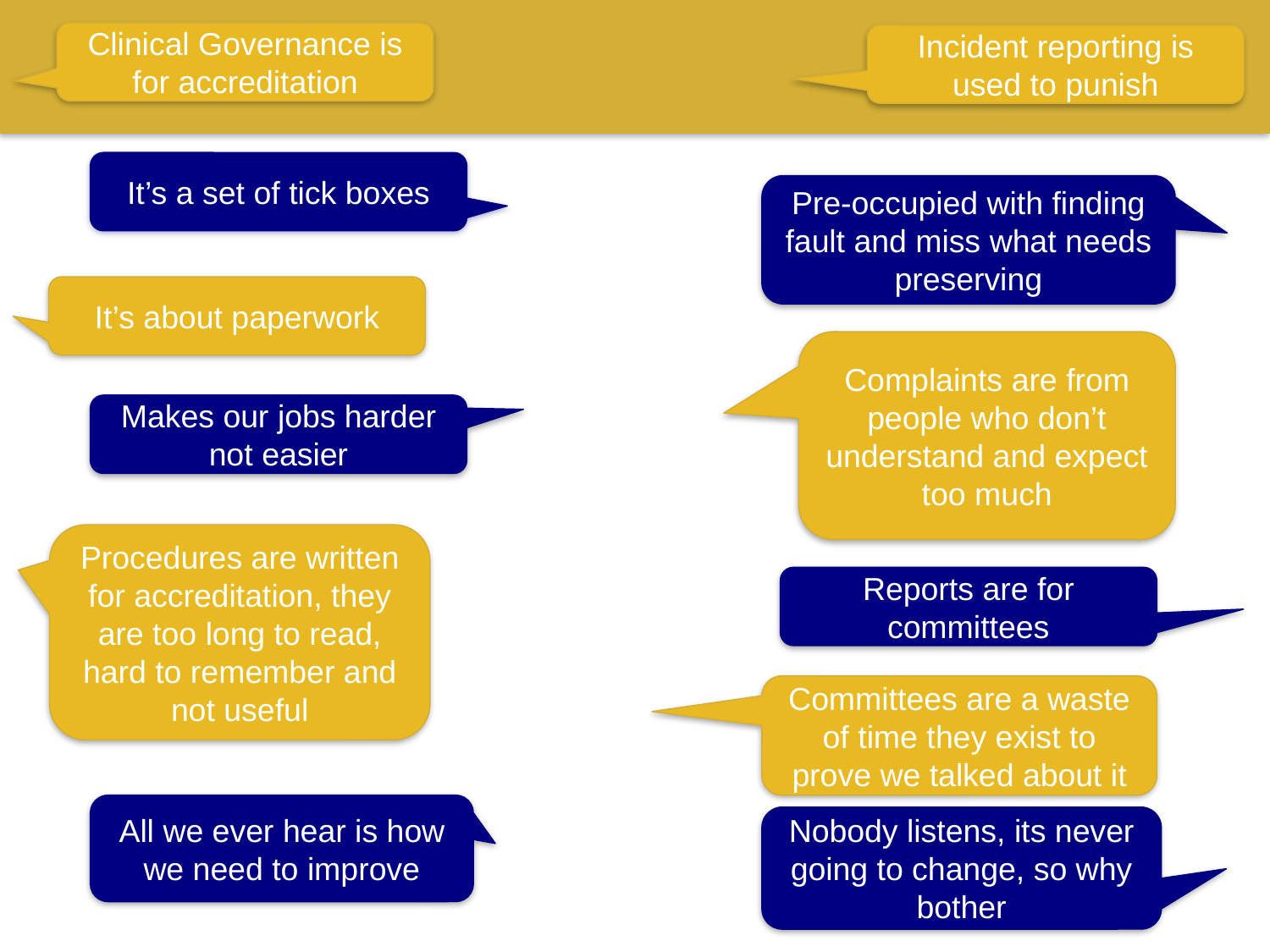

Clinical Governance is for accreditation
Incident reporting is used to punish
It’s a set of tick boxes
Pre-occupied with finding fault and miss what needs preserving
It’s about paperwork
Complaints are from people who don’t understand and expect too much
Makes our jobs harder not easier
Procedures are written for accreditation, they are too long to read, hard to remember and not useful
Reports are for committees
Committees are a waste of time they exist to prove we talked about it
All we ever hear is how we need to improve
Nobody listens, its never going to change, so why bother